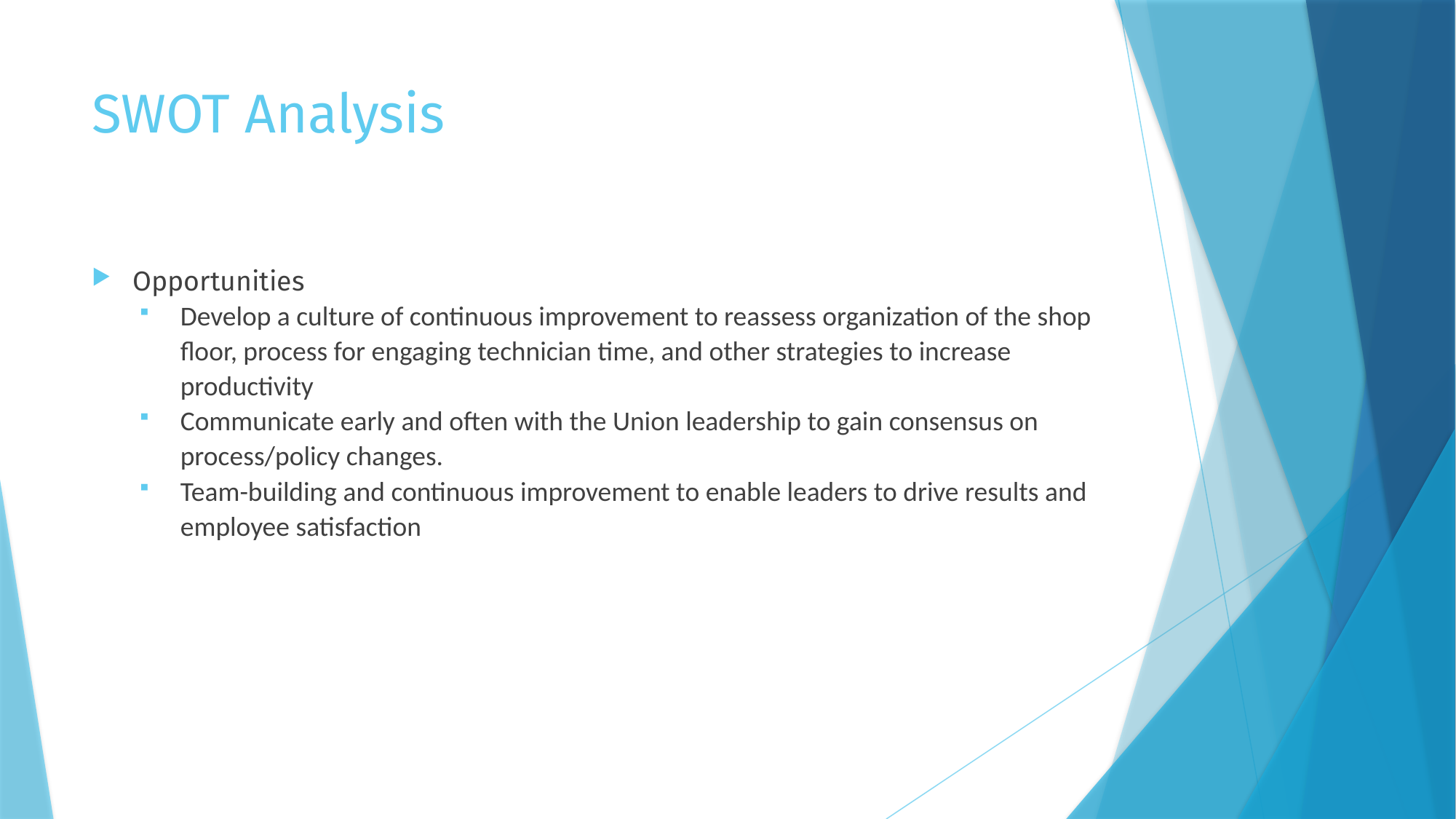

# SWOT Analysis
Opportunities
Develop a culture of continuous improvement to reassess organization of the shop floor, process for engaging technician time, and other strategies to increase productivity
Communicate early and often with the Union leadership to gain consensus on process/policy changes.
Team-building and continuous improvement to enable leaders to drive results and employee satisfaction